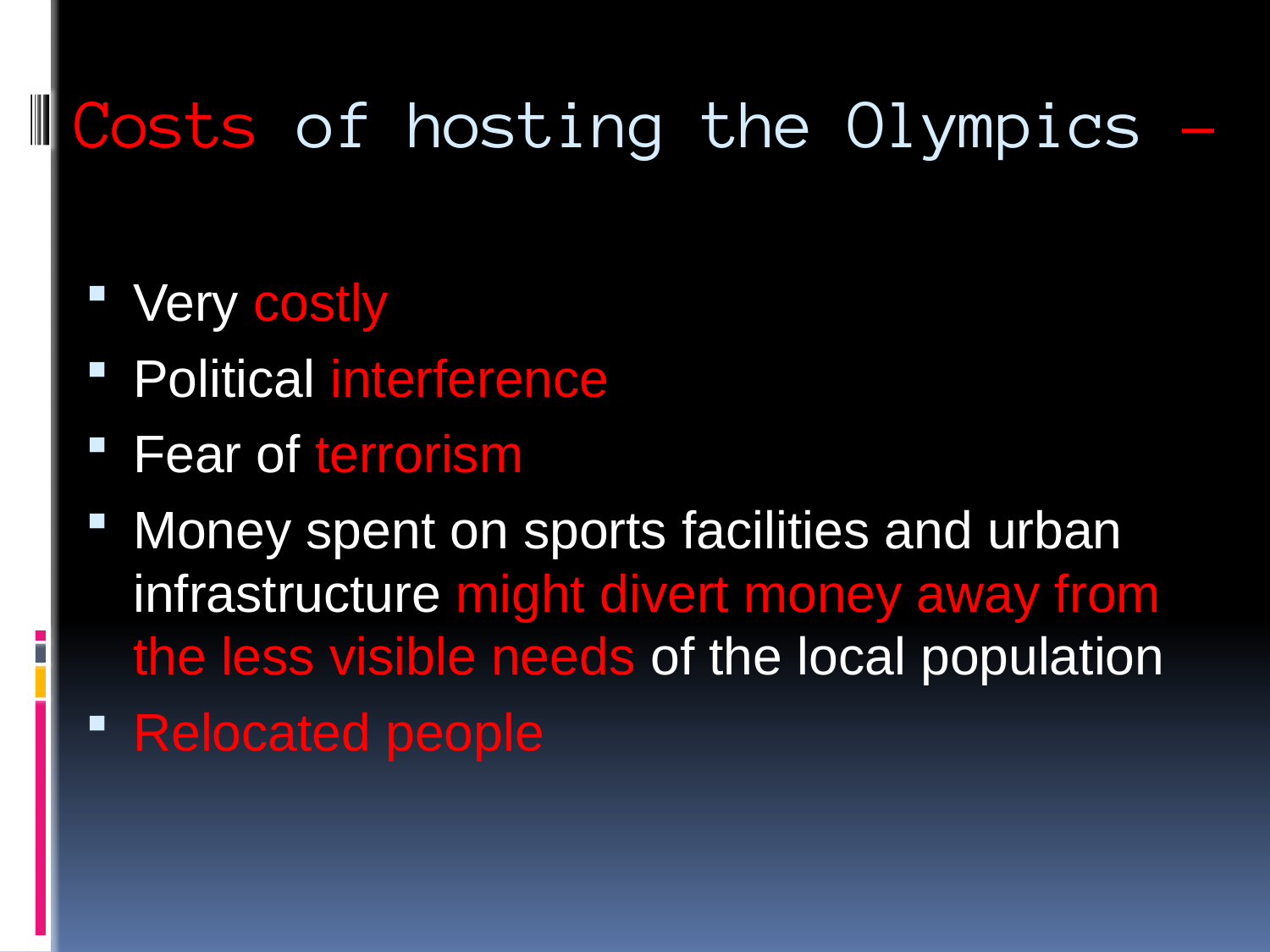

# Costs of hosting the Olympics -
Very costly
Political interference
Fear of terrorism
Money spent on sports facilities and urban infrastructure might divert money away from the less visible needs of the local population
Relocated people